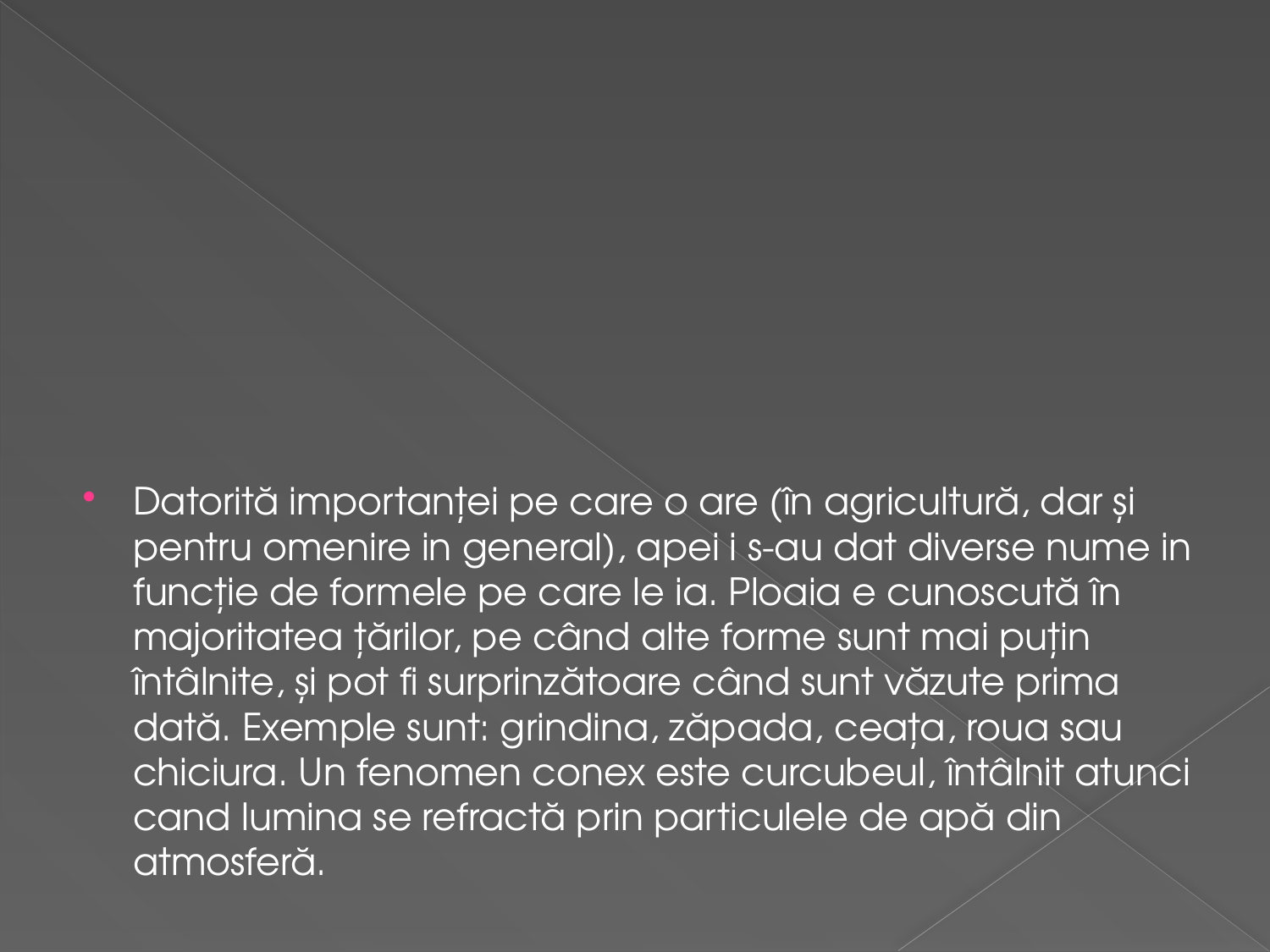

Datorită importanței pe care o are (în agricultură, dar și pentru omenire in general), apei i s-au dat diverse nume in funcție de formele pe care le ia. Ploaia e cunoscută în majoritatea țărilor, pe când alte forme sunt mai puțin întâlnite, și pot fi surprinzătoare când sunt văzute prima dată. Exemple sunt: grindina, zăpada, ceața, roua sau chiciura. Un fenomen conex este curcubeul, întâlnit atunci cand lumina se refractă prin particulele de apă din atmosferă.